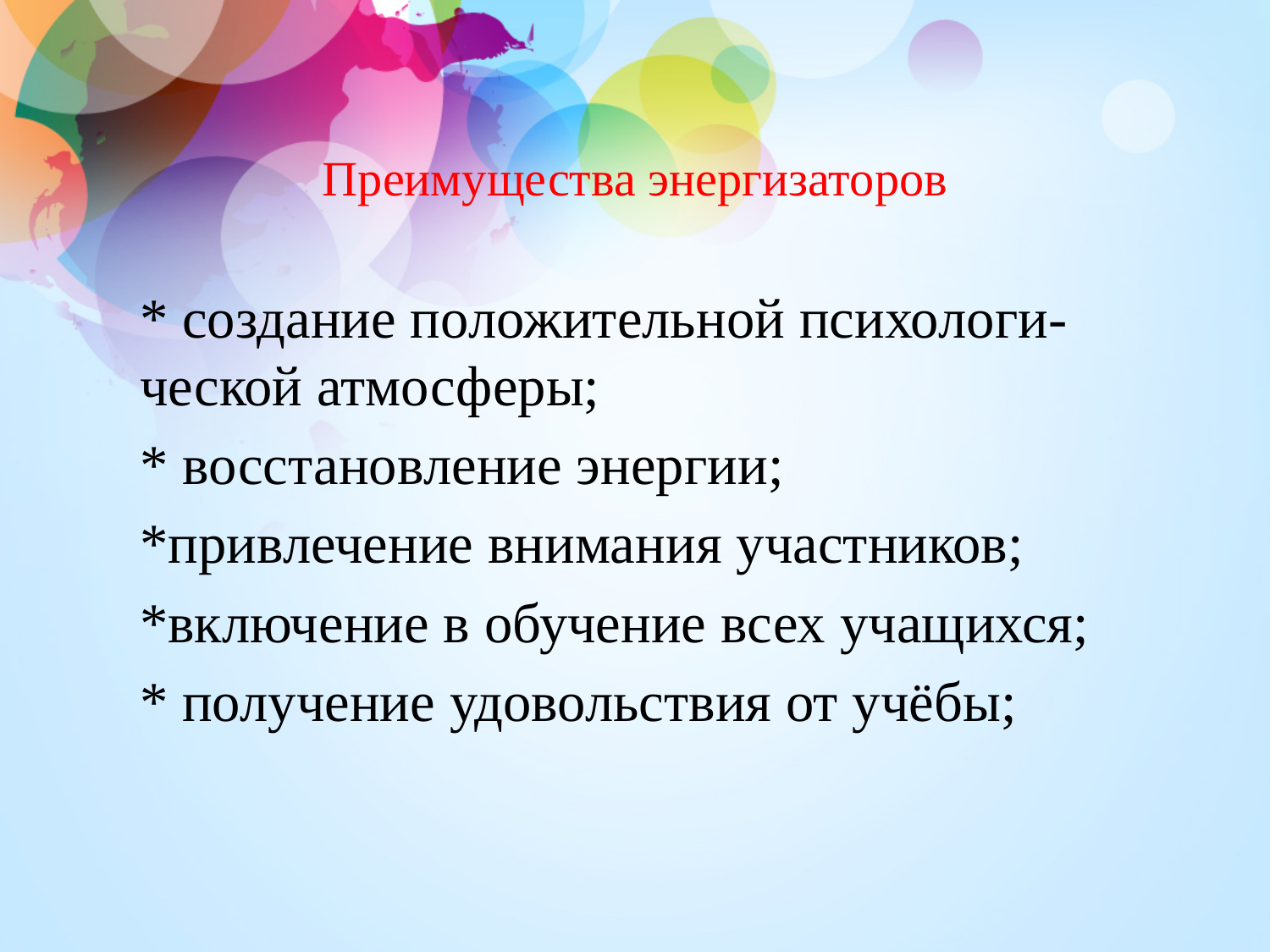

# Преимущества энергизаторов

* создание положительной психологи-ческой атмосферы;
* восстановление энергии;
*привлечение внимания участников;
*включение в обучение всех учащихся;
* получение удовольствия от учёбы;